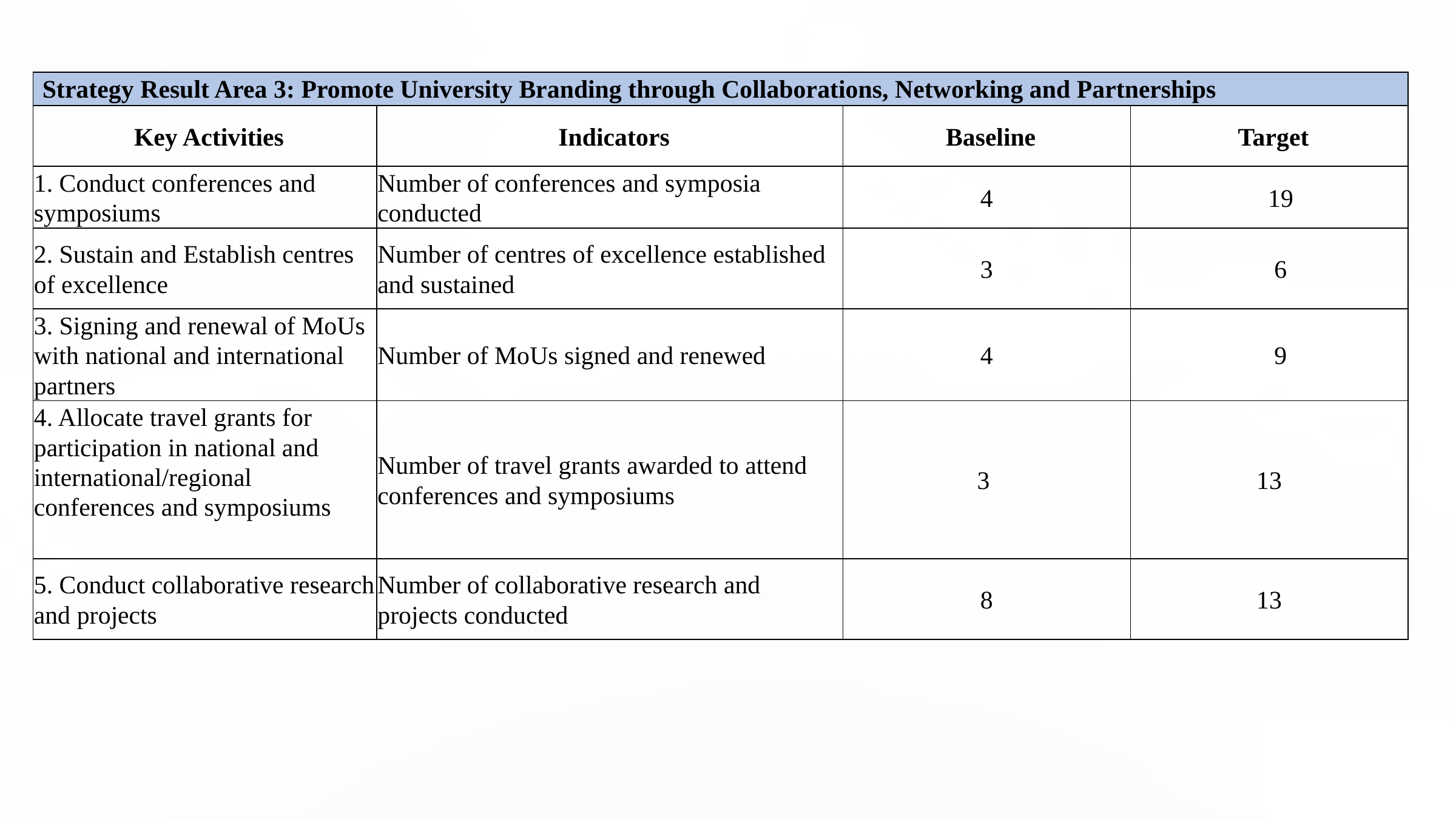

| Strategy Result Area 3: Promote University Branding through Collaborations, Networking and Partnerships |  |  |  |
| --- | --- | --- | --- |
| Key Activities | Indicators | Baseline | Target |
| 1. Conduct conferences and symposiums | Number of conferences and symposia conducted | 4 | 19 |
| 2. Sustain and Establish centres of excellence | Number of centres of excellence established and sustained | 3 | 6 |
| 3. Signing and renewal of MoUs with national and international partners | Number of MoUs signed and renewed | 4 | 9 |
| 4. Allocate travel grants for participation in national and international/regional conferences and symposiums | Number of travel grants awarded to attend conferences and symposiums | 3 | 13 |
| 5. Conduct collaborative research and projects | Number of collaborative research and projects conducted | 8 | 13 |